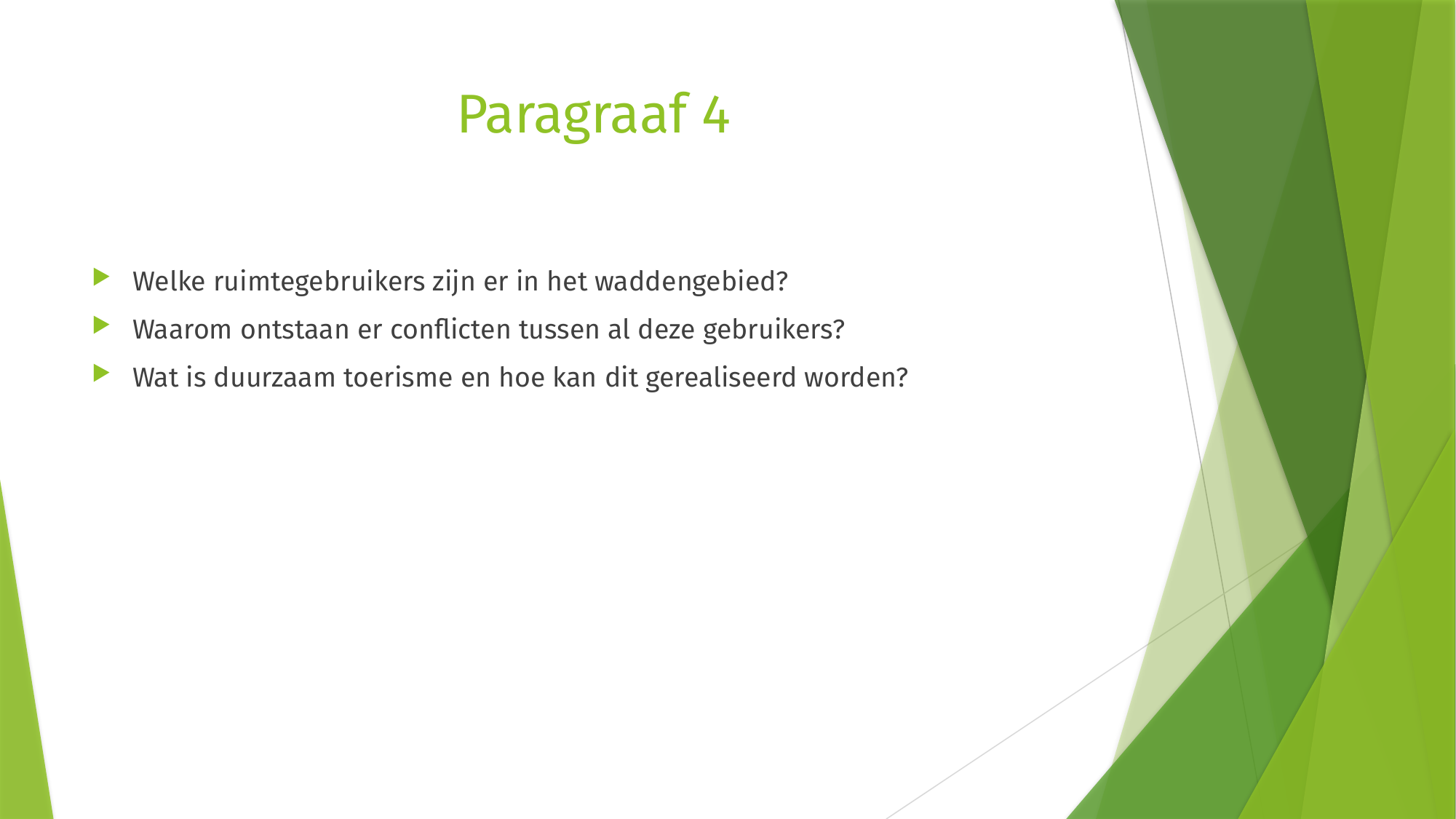

# Paragraaf 4
Welke ruimtegebruikers zijn er in het waddengebied?
Waarom ontstaan er conflicten tussen al deze gebruikers?
Wat is duurzaam toerisme en hoe kan dit gerealiseerd worden?